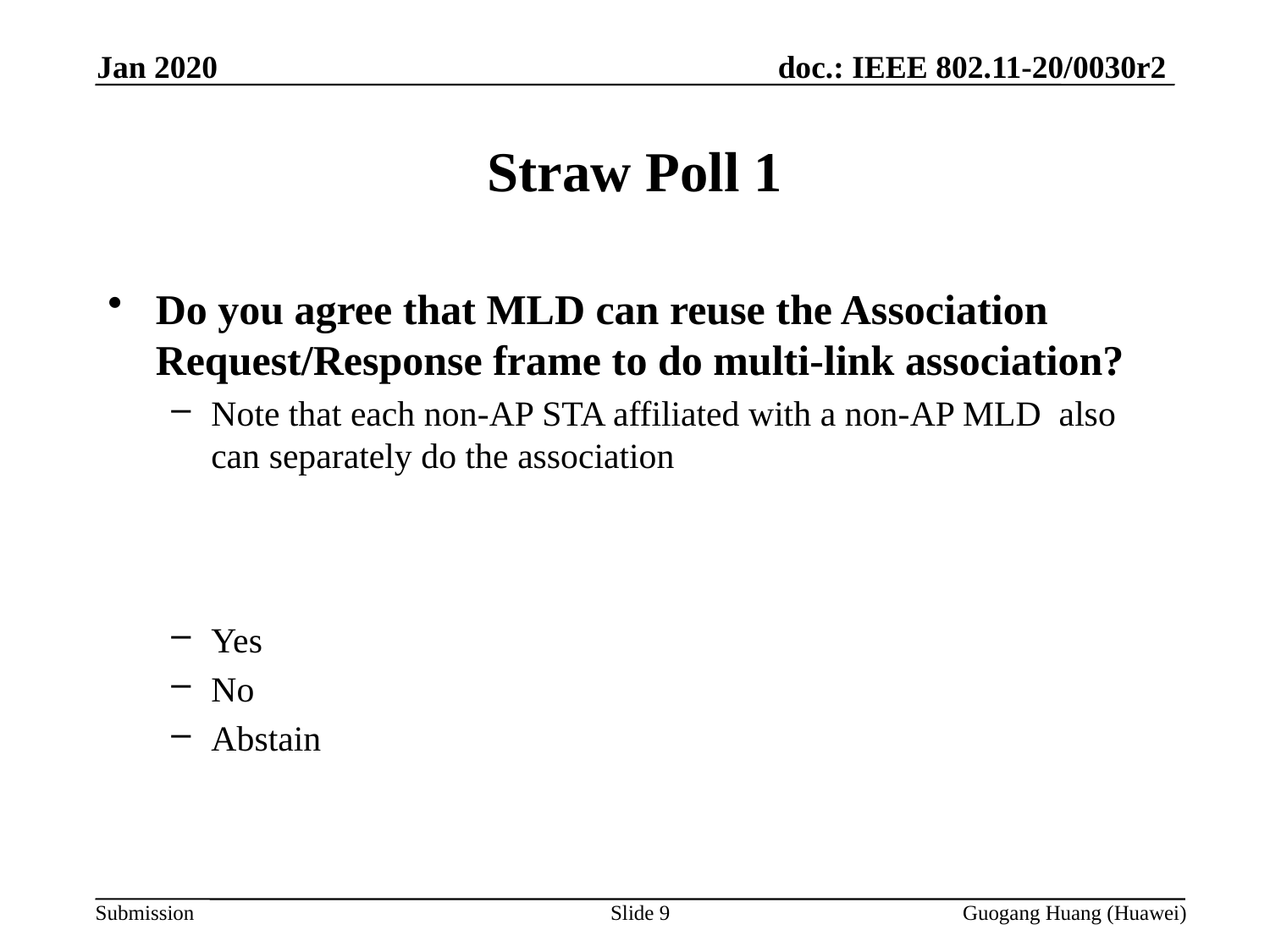

Jan 2020
Straw Poll 1
Do you agree that MLD can reuse the Association Request/Response frame to do multi-link association?
Note that each non-AP STA affiliated with a non-AP MLD  also can separately do the association

Yes
No
Abstain

Slide 9
Guogang Huang (Huawei)